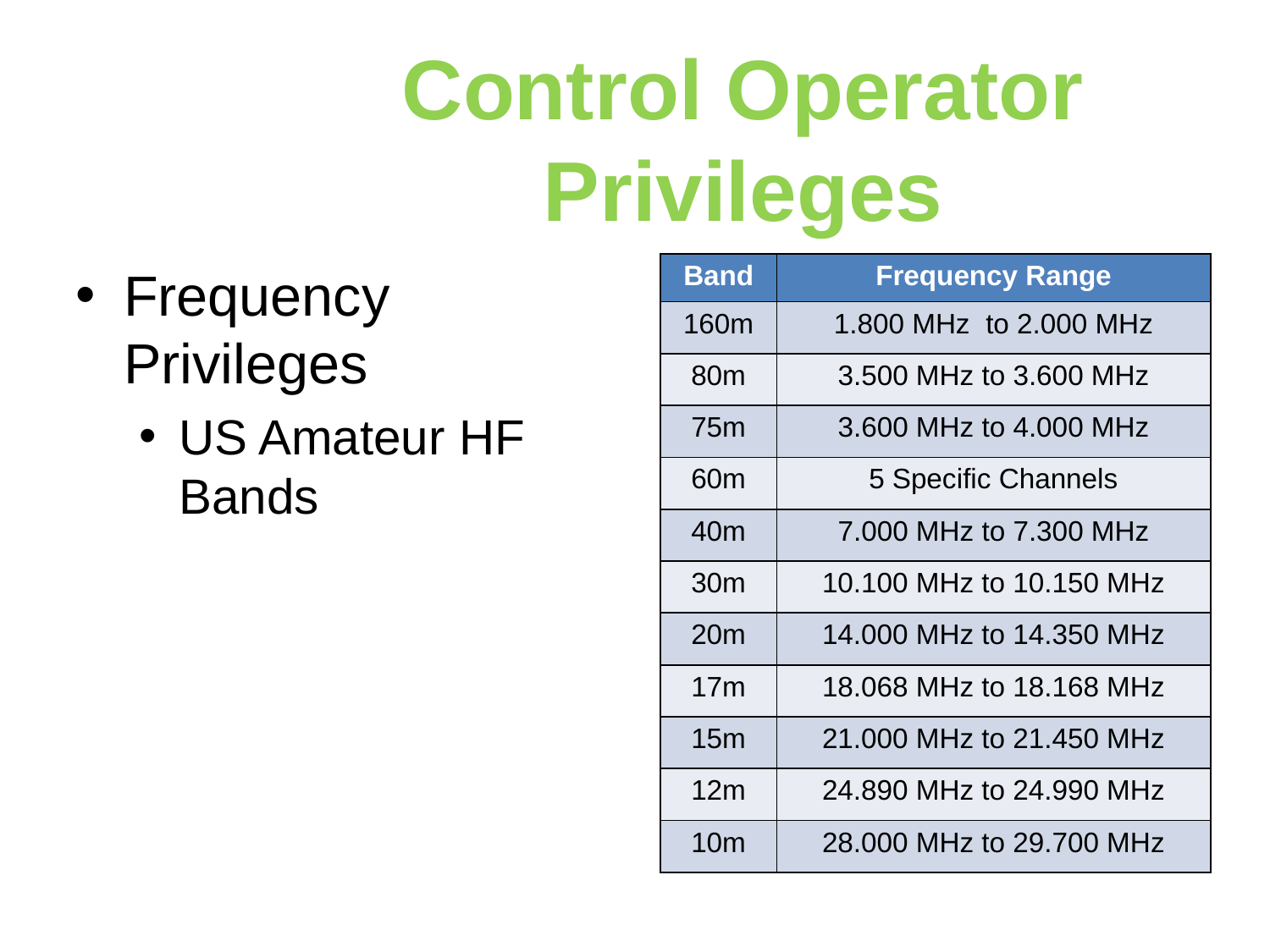

Control Operator Privileges
Frequency Privileges
US Amateur HF Bands
| Band | Frequency Range |
| --- | --- |
| 160m | 1.800 MHz to 2.000 MHz |
| 80m | 3.500 MHz to 3.600 MHz |
| 75m | 3.600 MHz to 4.000 MHz |
| 60m | 5 Specific Channels |
| 40m | 7.000 MHz to 7.300 MHz |
| 30m | 10.100 MHz to 10.150 MHz |
| 20m | 14.000 MHz to 14.350 MHz |
| 17m | 18.068 MHz to 18.168 MHz |
| 15m | 21.000 MHz to 21.450 MHz |
| 12m | 24.890 MHz to 24.990 MHz |
| 10m | 28.000 MHz to 29.700 MHz |